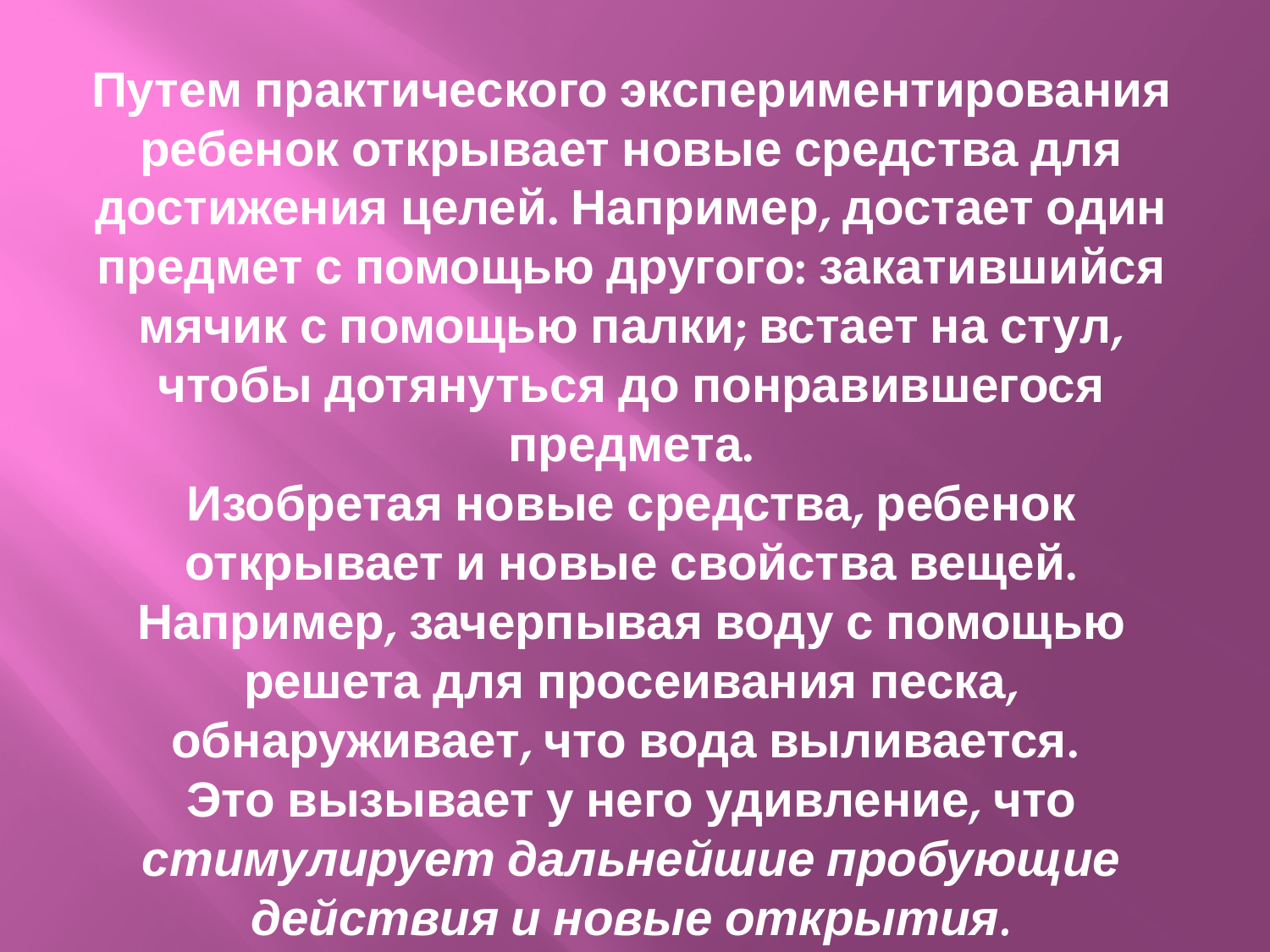

# Путем практического экспериментирования ребенок открывает новые средства для достижения целей. Например, достает один предмет с помощью другого: закатившийся мячик с помощью палки; встает на стул, чтобы дотянуться до понравившегося предмета. Изобретая новые средства, ребенок открывает и новые свойства вещей. Например, зачерпывая воду с помощью решета для просеивания песка, обнаруживает, что вода выливается. Это вызывает у него удивление, что стимулирует дальнейшие пробующие действия и новые открытия.